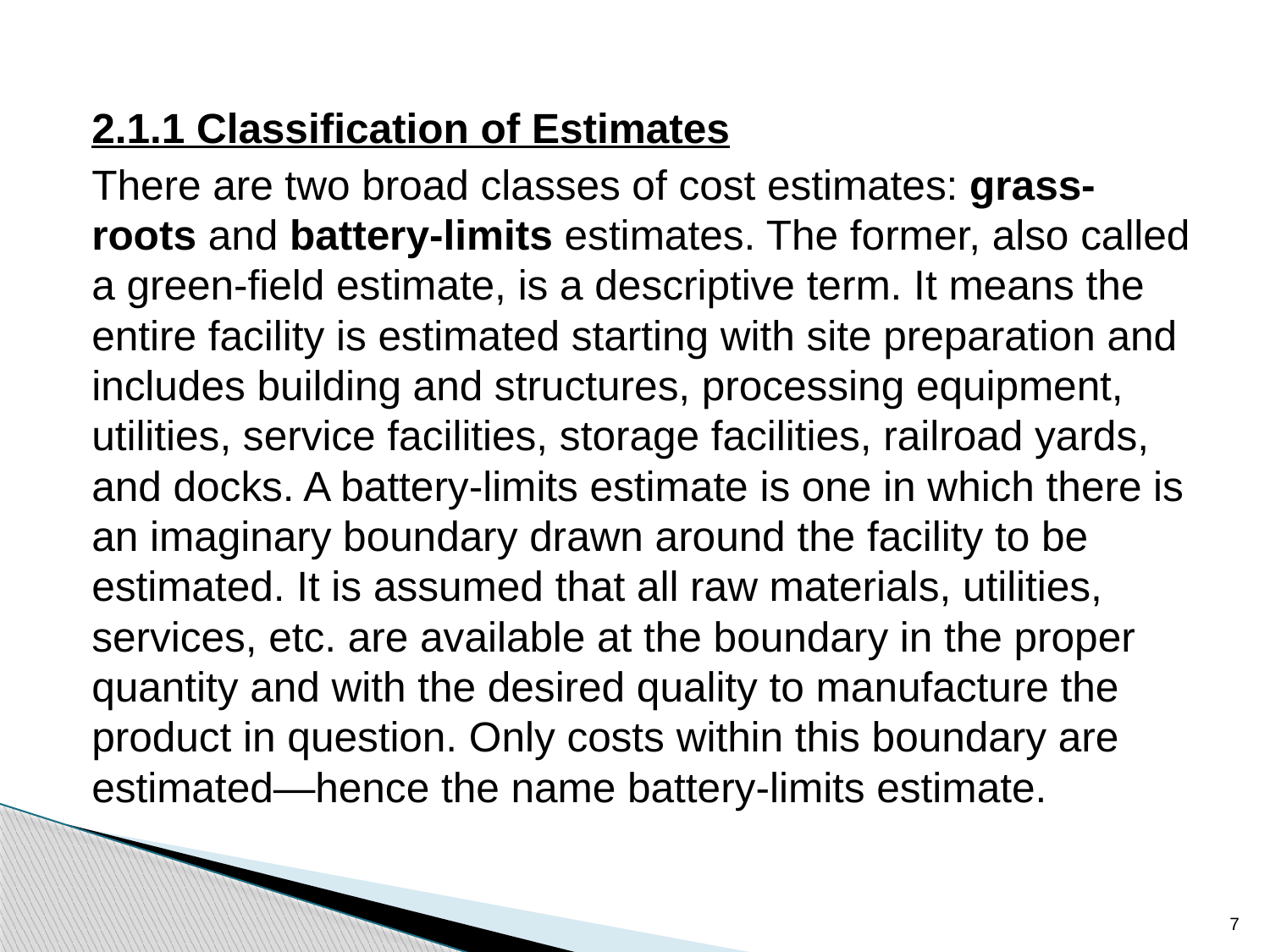

2.1.1 Classification of Estimates
There are two broad classes of cost estimates: grass-roots and battery-limits estimates. The former, also called a green-field estimate, is a descriptive term. It means the entire facility is estimated starting with site preparation and includes building and structures, processing equipment, utilities, service facilities, storage facilities, railroad yards, and docks. A battery-limits estimate is one in which there is an imaginary boundary drawn around the facility to be estimated. It is assumed that all raw materials, utilities, services, etc. are available at the boundary in the proper quantity and with the desired quality to manufacture the product in question. Only costs within this boundary are estimated—hence the name battery-limits estimate.
7